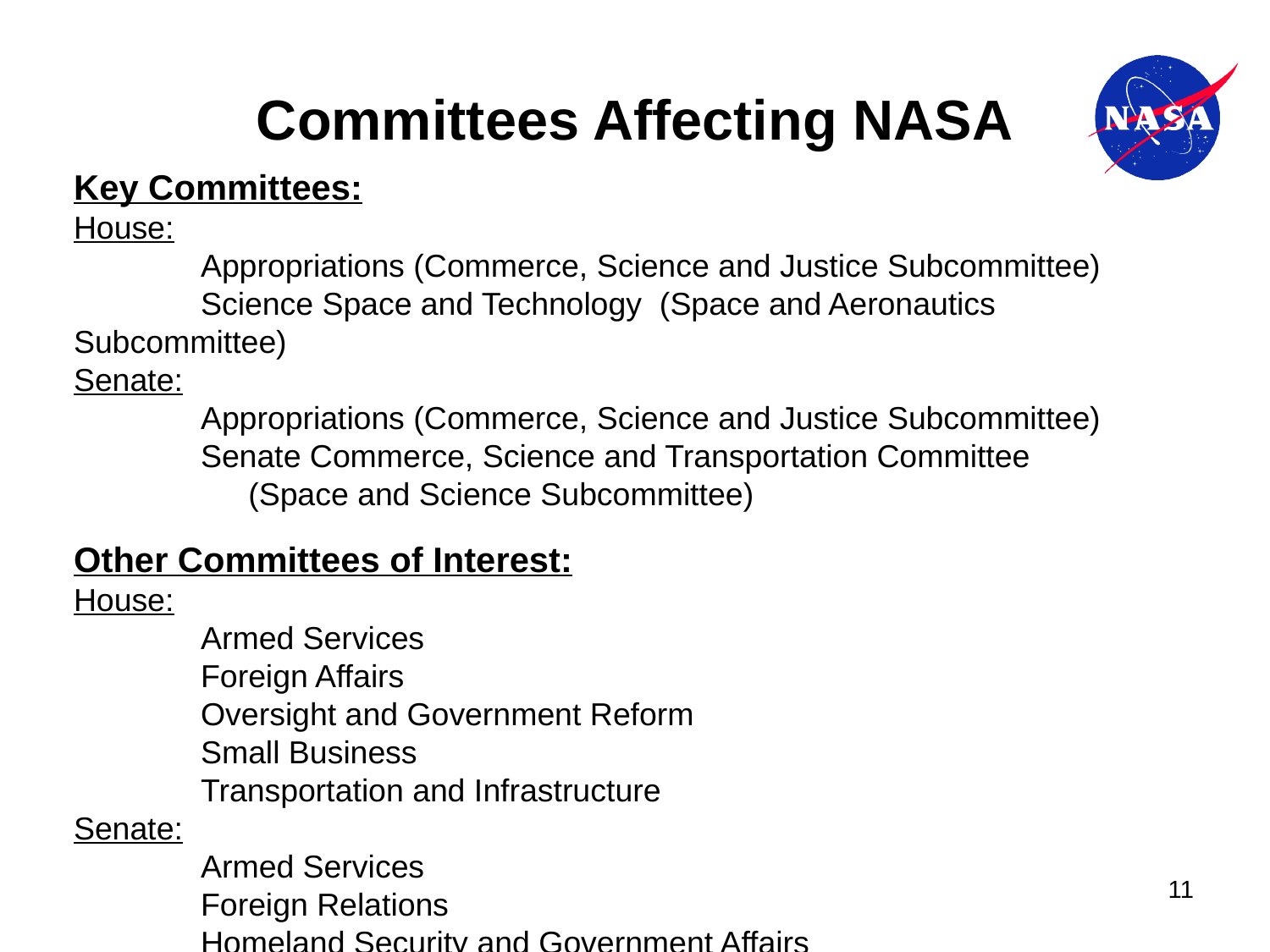

# Committees Affecting NASA
Key Committees:
House:
	Appropriations (Commerce, Science and Justice Subcommittee)
	Science Space and Technology  (Space and Aeronautics Subcommittee)
Senate:
	Appropriations (Commerce, Science and Justice Subcommittee)
	Senate Commerce, Science and Transportation Committee
(Space and Science Subcommittee)

Other Committees of Interest:
House:
	Armed Services
	Foreign Affairs
	Oversight and Government Reform
	Small Business
	Transportation and Infrastructure
Senate:
	Armed Services
	Foreign Relations
	Homeland Security and Government Affairs
	Small Business and Entrepreneurship

11